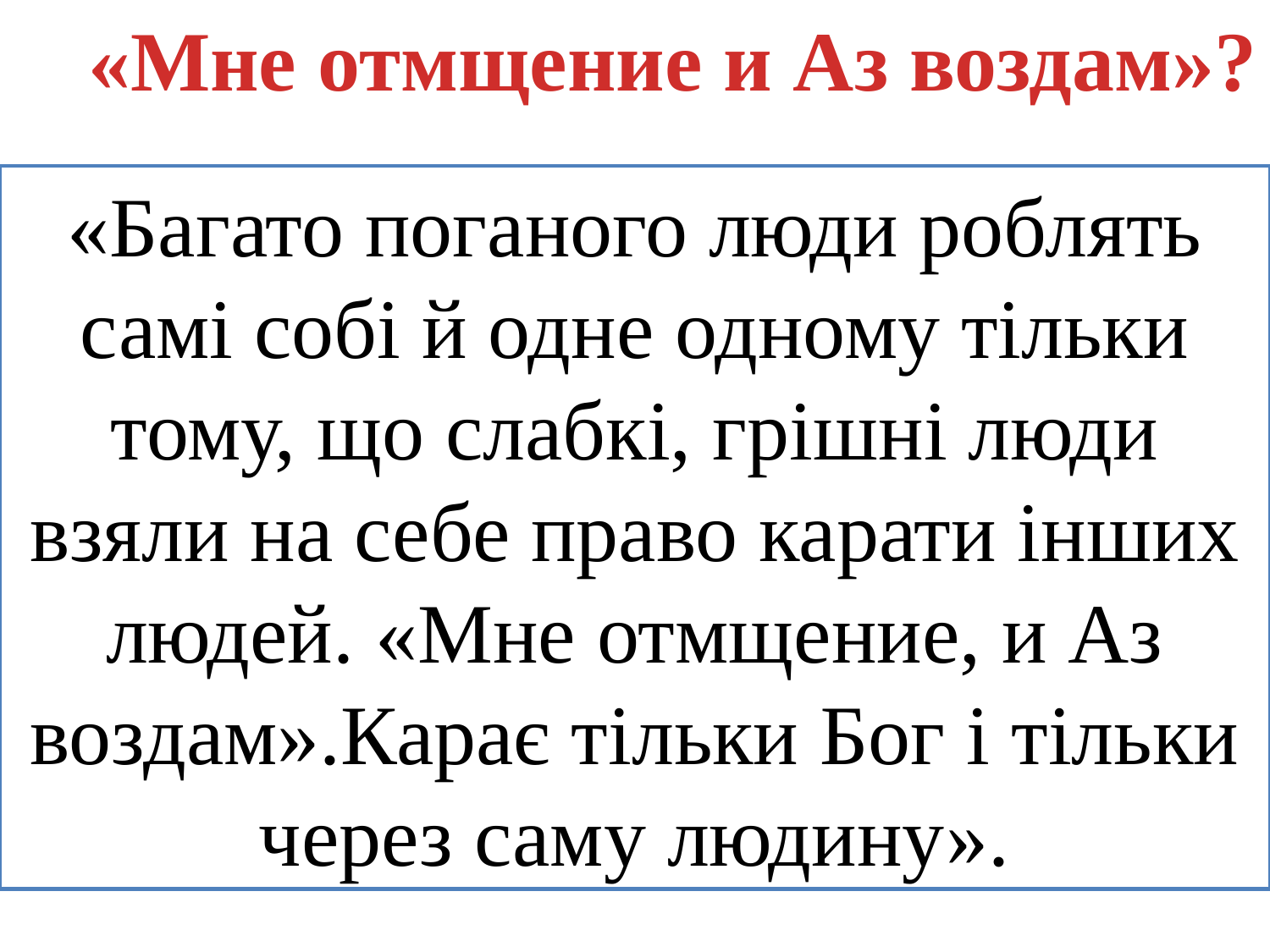

«Мне отмщение и Аз воздам»?
«Багато поганого люди роблять самі собі й одне одному тільки тому, що слабкі, грішні люди взяли на себе право карати інших людей. «Мне отмщение, и Аз воздам».Карає тільки Бог і тільки через саму людину».